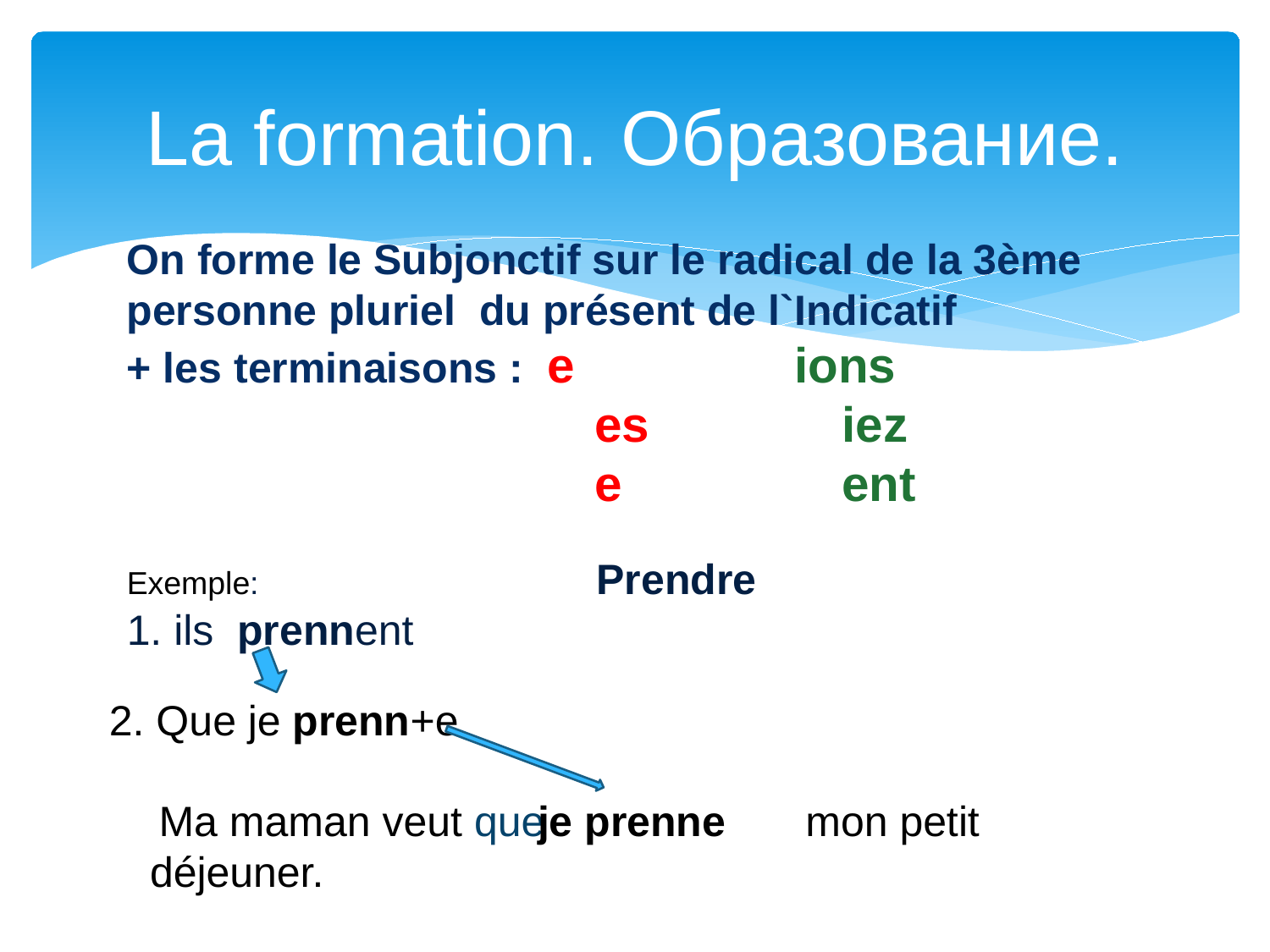

# La formation. Образование.
On forme le Subjonctif sur le radical de la 3ème personne pluriel  du présent de l`Indicatif
+ les terminaisons :  e                ions
                                  es              iez
                                  e                ent
Exemple:                                      Prendre
1. ils  prennent

2. Que je prenn+e

 Ma maman veut que                      mon petit déjeuner.
je prenne